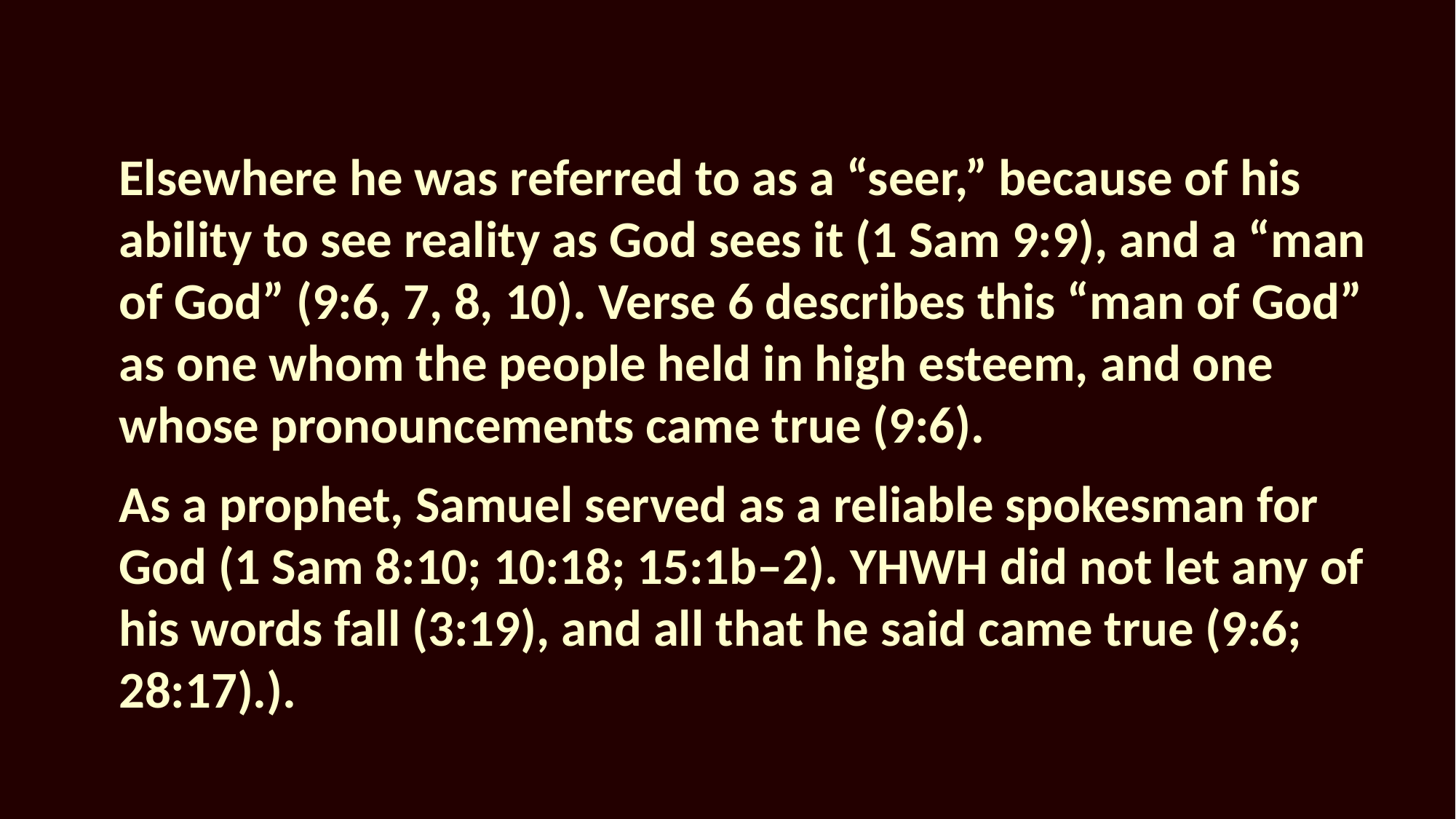

Elsewhere he was referred to as a “seer,” because of his ability to see reality as God sees it (1 Sam 9:9), and a “man of God” (9:6, 7, 8, 10). Verse 6 describes this “man of God” as one whom the people held in high esteem, and one whose pronouncements came true (9:6).
As a prophet, Samuel served as a reliable spokesman for God (1 Sam 8:10; 10:18; 15:1b–2). YHWH did not let any of his words fall (3:19), and all that he said came true (9:6; 28:17).).